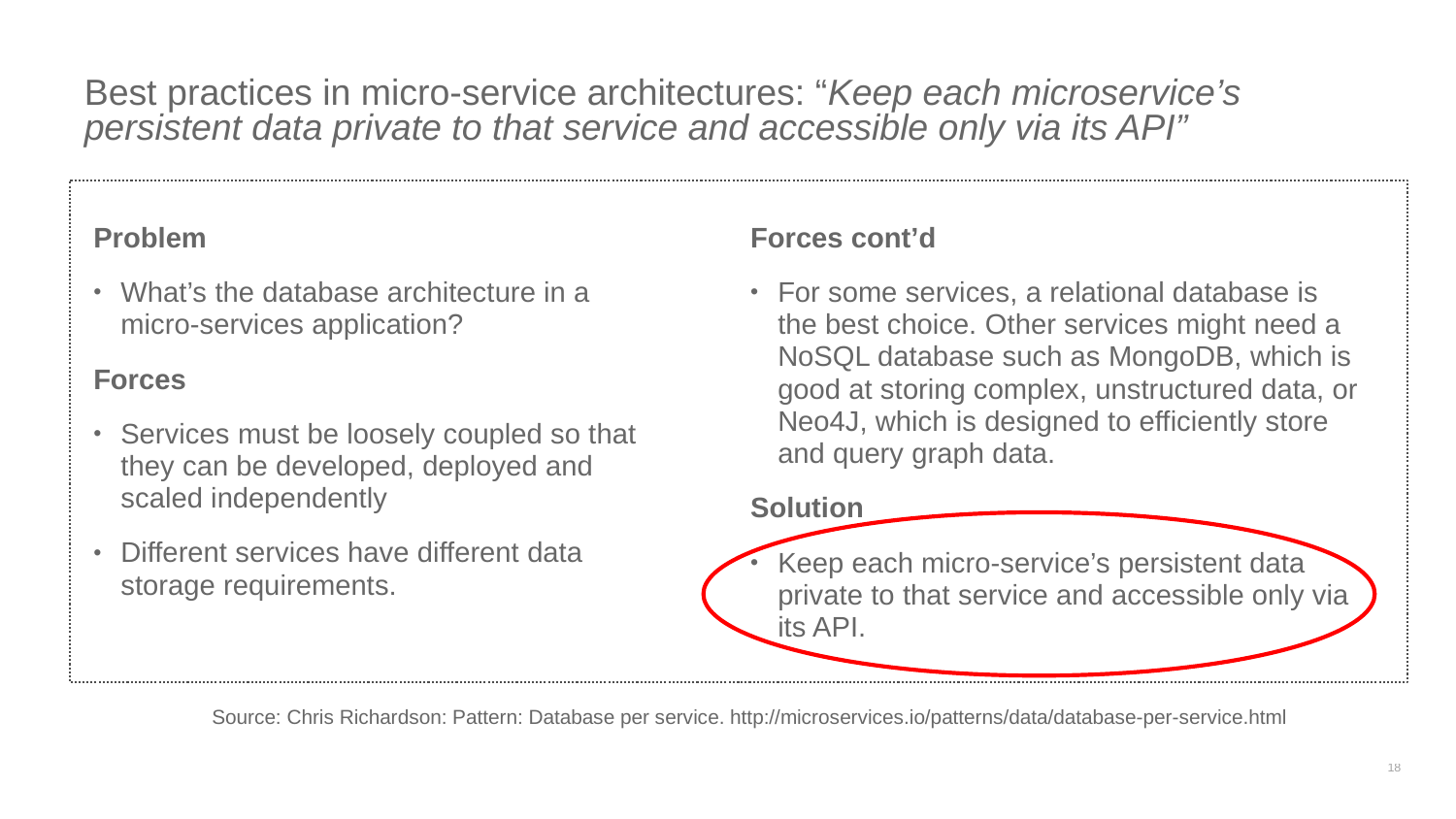

# Best practices in micro-service architectures: “Keep each microservice’s persistent data private to that service and accessible only via its API”

Problem
What’s the database architecture in a micro-services application?
Forces
Services must be loosely coupled so that they can be developed, deployed and scaled independently
Different services have different data storage requirements.

Forces cont’d
For some services, a relational database is the best choice. Other services might need a NoSQL database such as MongoDB, which is good at storing complex, unstructured data, or Neo4J, which is designed to efficiently store and query graph data.
Solution
Keep each micro-service’s persistent data private to that service and accessible only via its API.

Source: Chris Richardson: Pattern: Database per service. http://microservices.io/patterns/data/database-per-service.html